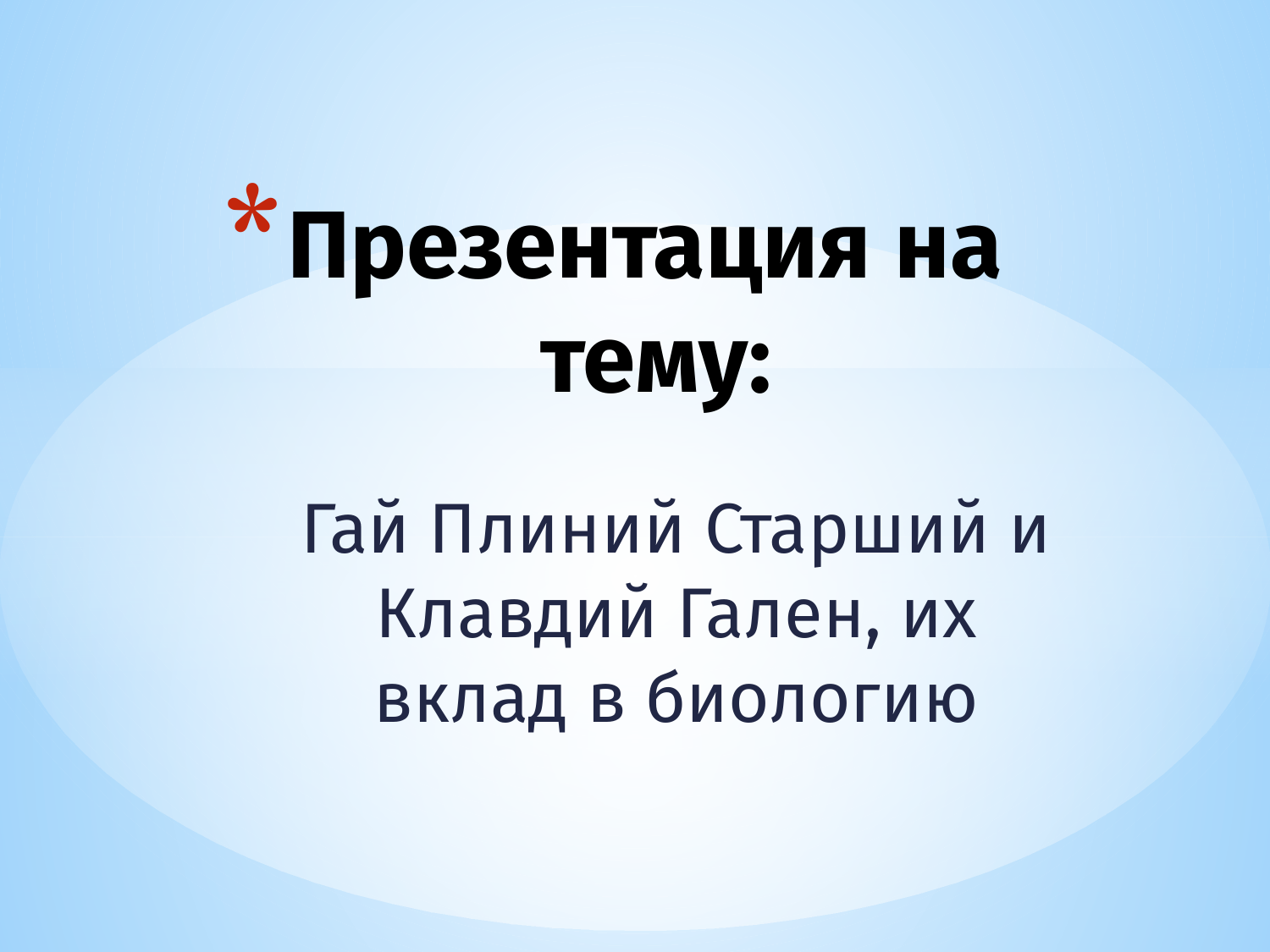

# Презентация на  тему:
Гай Плиний Старший и Клавдий Гален, их вклад в биологию